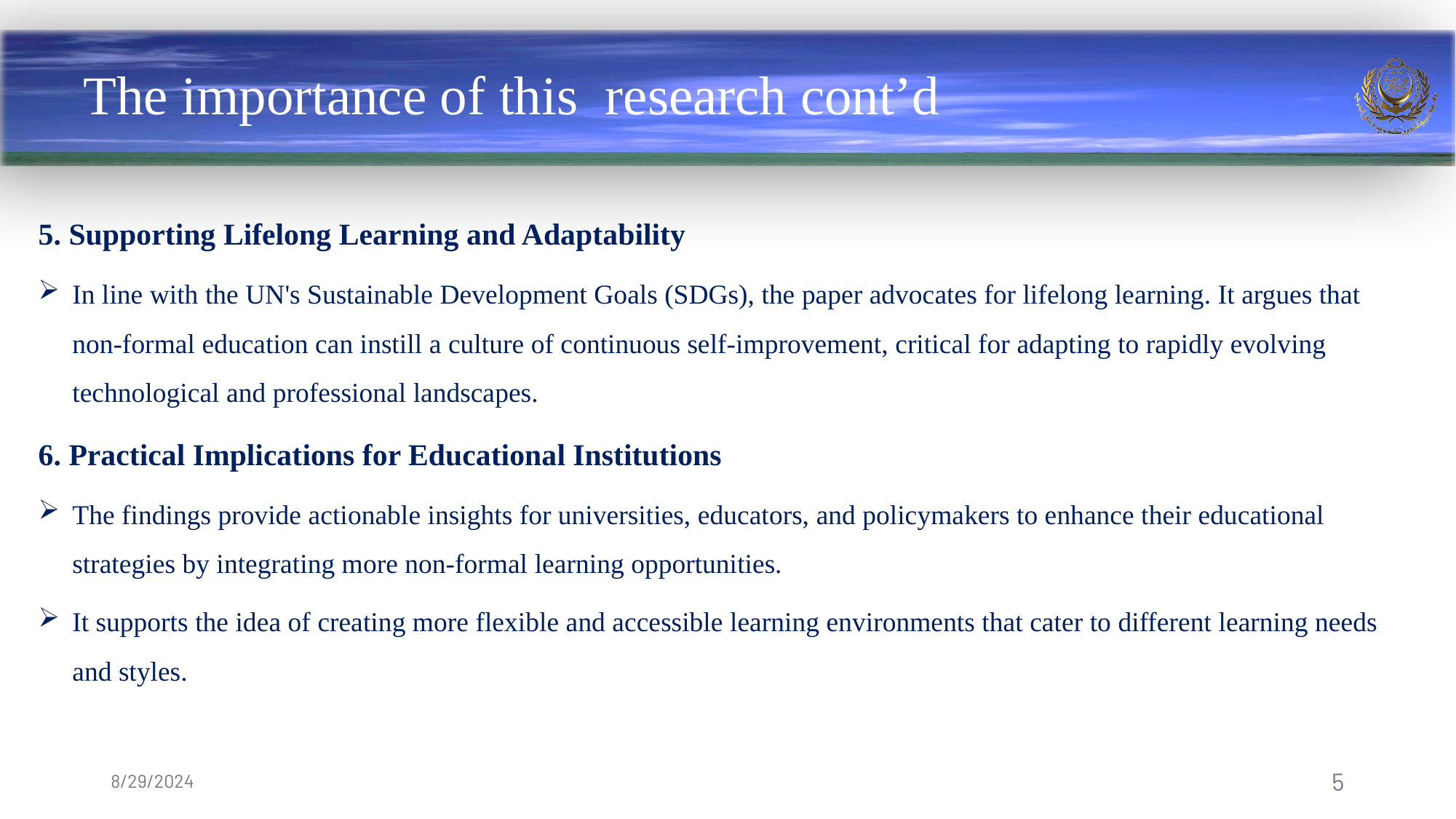

The importance of this  research cont’d
5. Supporting Lifelong Learning and Adaptability
In line with the UN's Sustainable Development Goals (SDGs), the paper advocates for lifelong learning. It argues that non-formal education can instill a culture of continuous self-improvement, critical for adapting to rapidly evolving technological and professional landscapes.
6. Practical Implications for Educational Institutions
The findings provide actionable insights for universities, educators, and policymakers to enhance their educational strategies by integrating more non-formal learning opportunities.
It supports the idea of creating more flexible and accessible learning environments that cater to different learning needs and styles.

8/29/2024

5